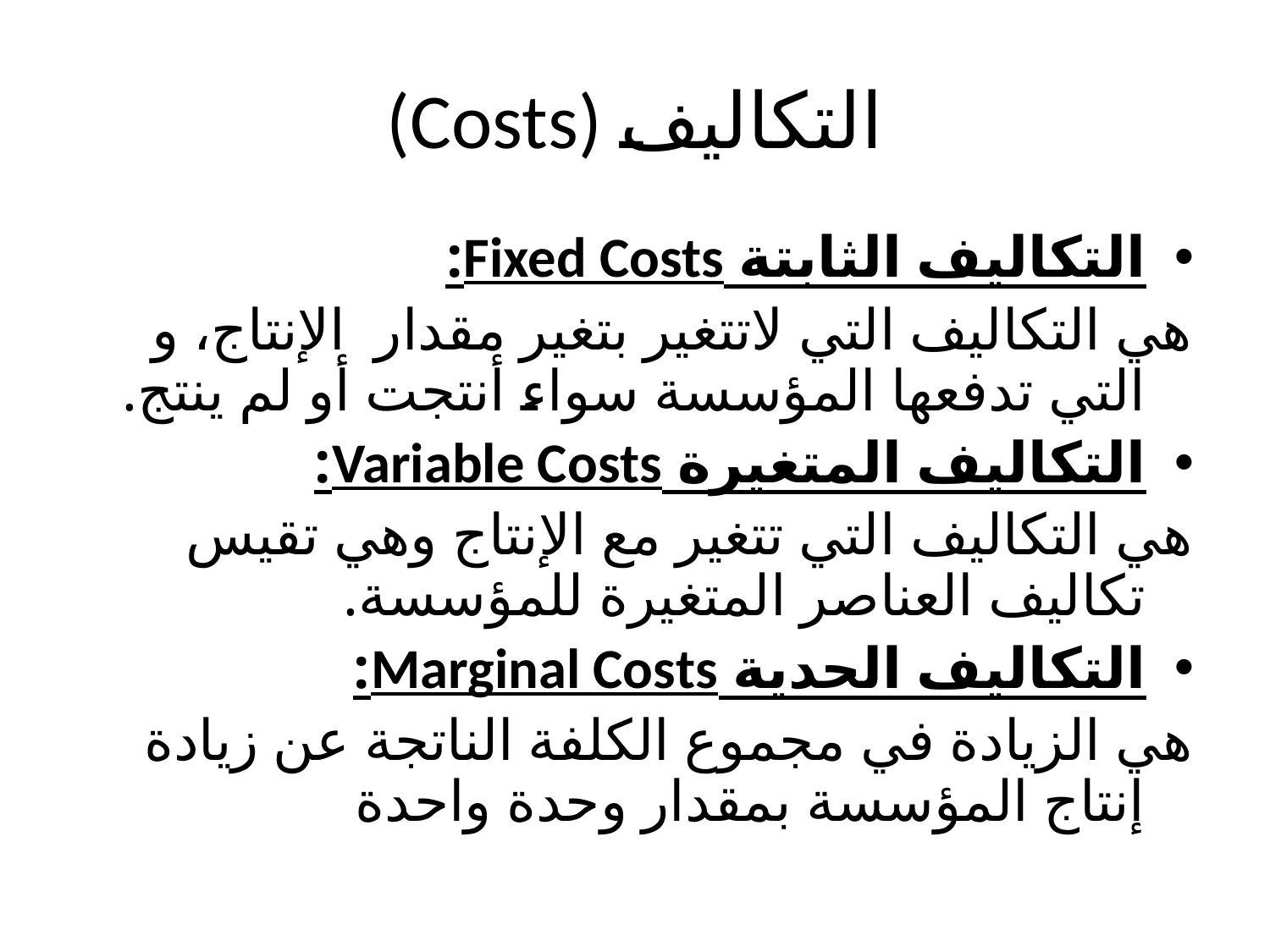

# (Costs) التكاليف
التكاليف الثابتة Fixed Costs:
	هي التكاليف التي لاتتغير بتغير مقدار  الإنتاج، و التي تدفعها المؤسسة سواء أنتجت أو لم ينتج.
التكاليف المتغيرة Variable Costs:
	هي التكاليف التي تتغير مع الإنتاج وهي تقيس تكاليف العناصر المتغيرة للمؤسسة.
التكاليف الحدية Marginal Costs:
هي الزيادة في مجموع الكلفة الناتجة عن زيادة إنتاج المؤسسة بمقدار وحدة واحدة